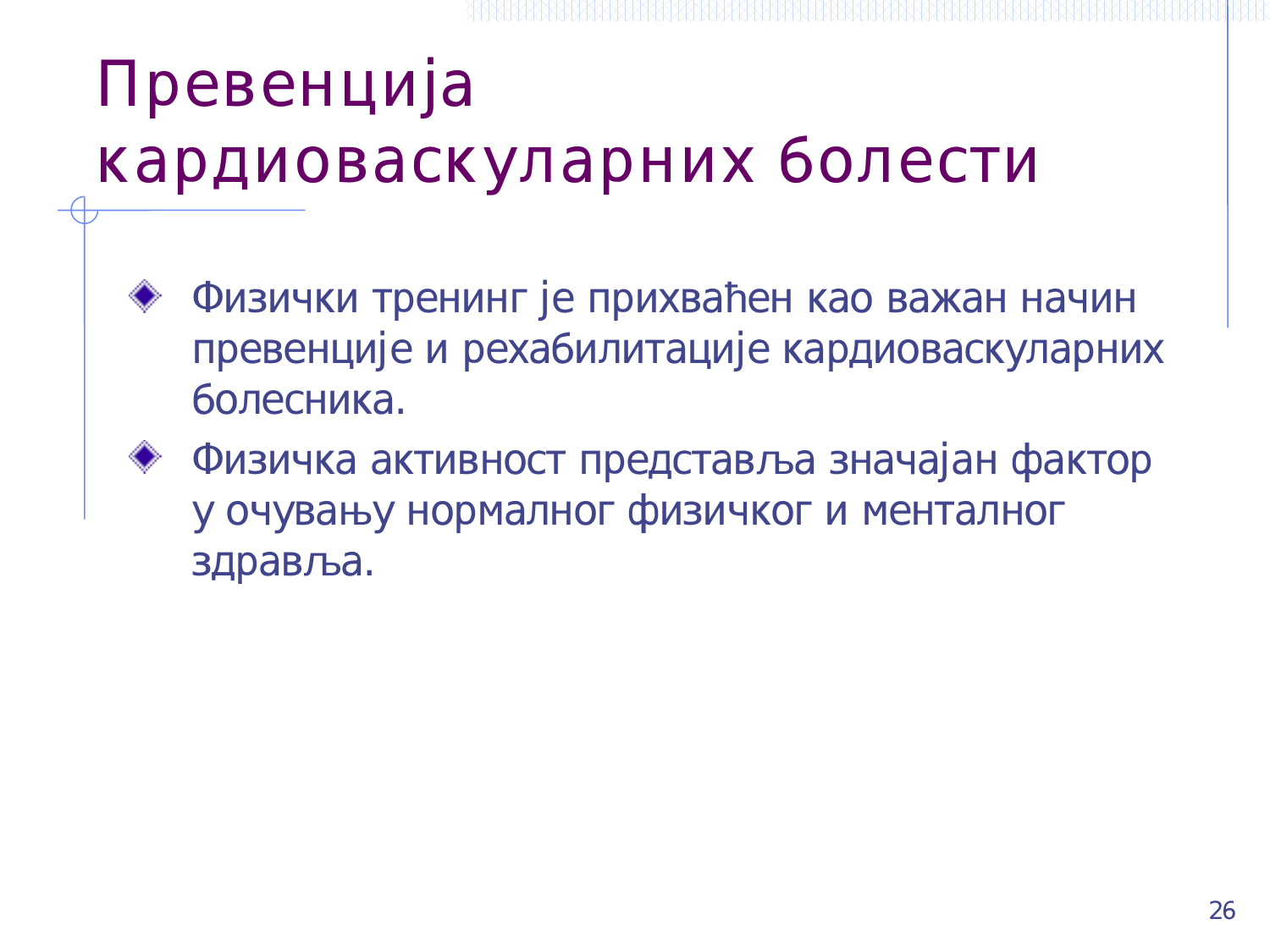

# Превенција кардиоваскуларних болести
Физички тренинг је прихваћен као важан начин превенције и рехабилитације кардиоваскуларних болесника.
Физичка активност представља значајан фактор у очувању нормалног физичког и менталног здравља.
26